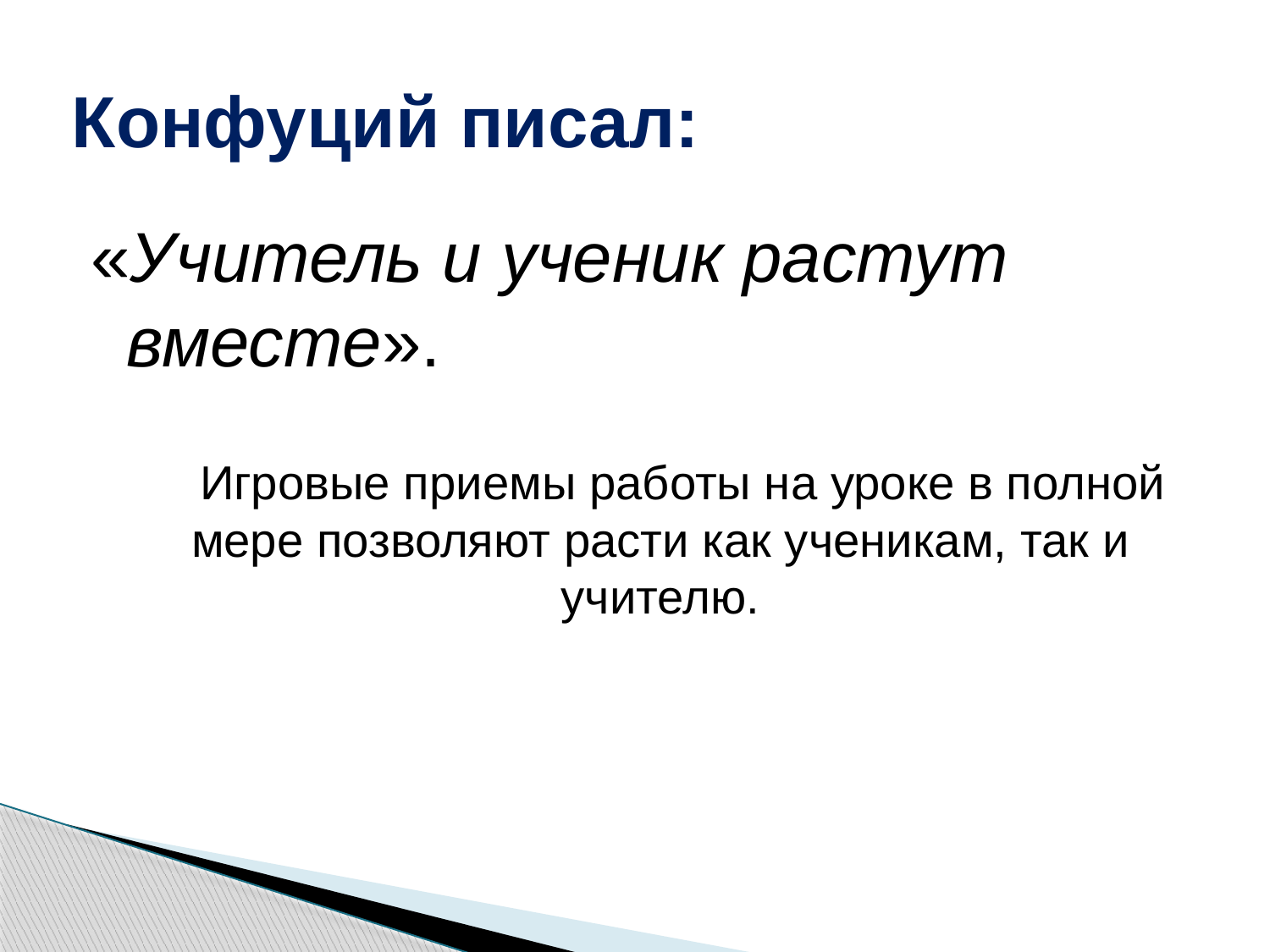

# Конфуций писал:
«Учитель и ученик растут вместе».

      Игровые приемы работы на уроке в полной мере позволяют расти как ученикам, так и учителю.